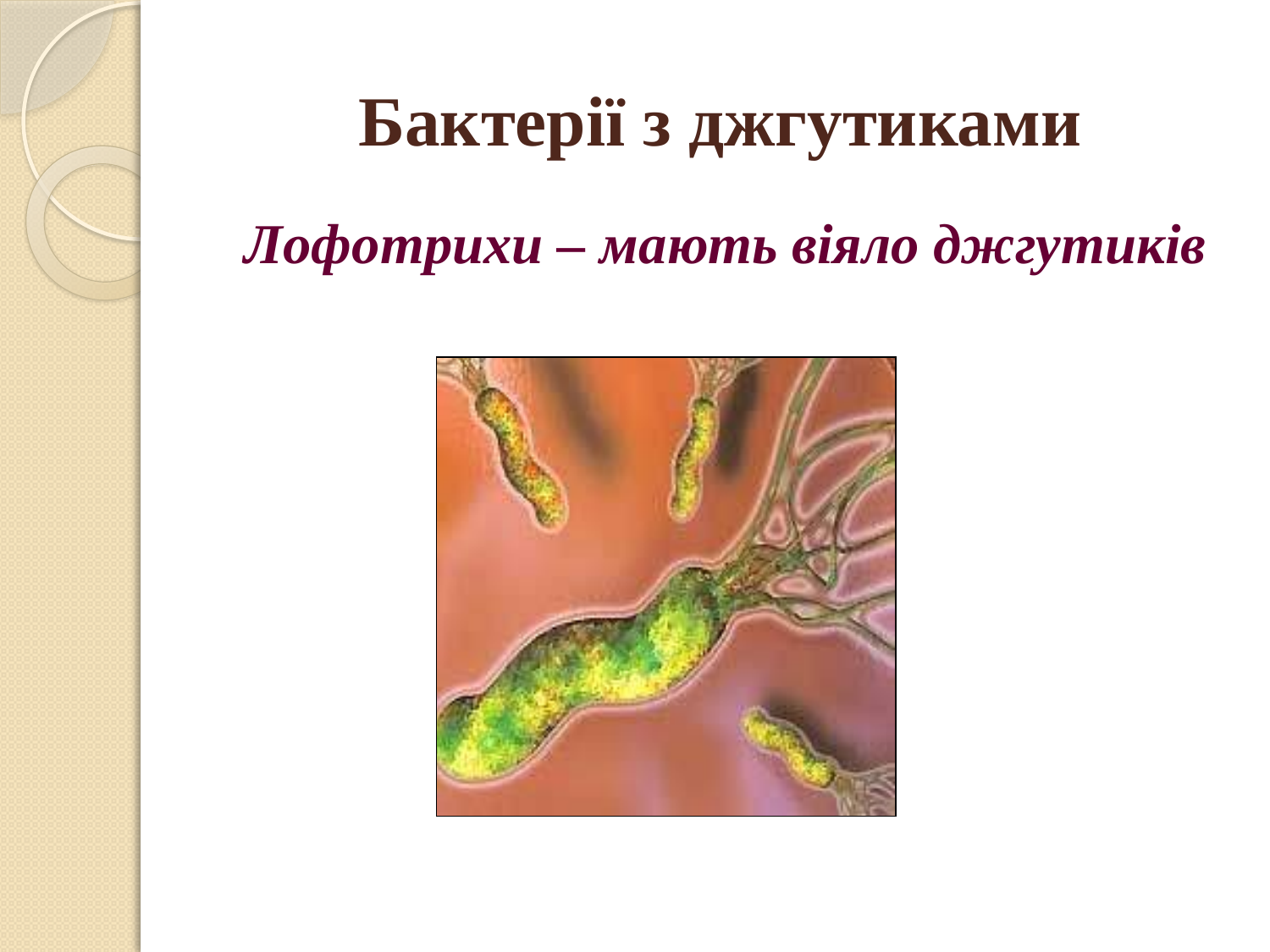

# Бактерії з джгутиками
Лофотрихи – мають віяло джгутиків